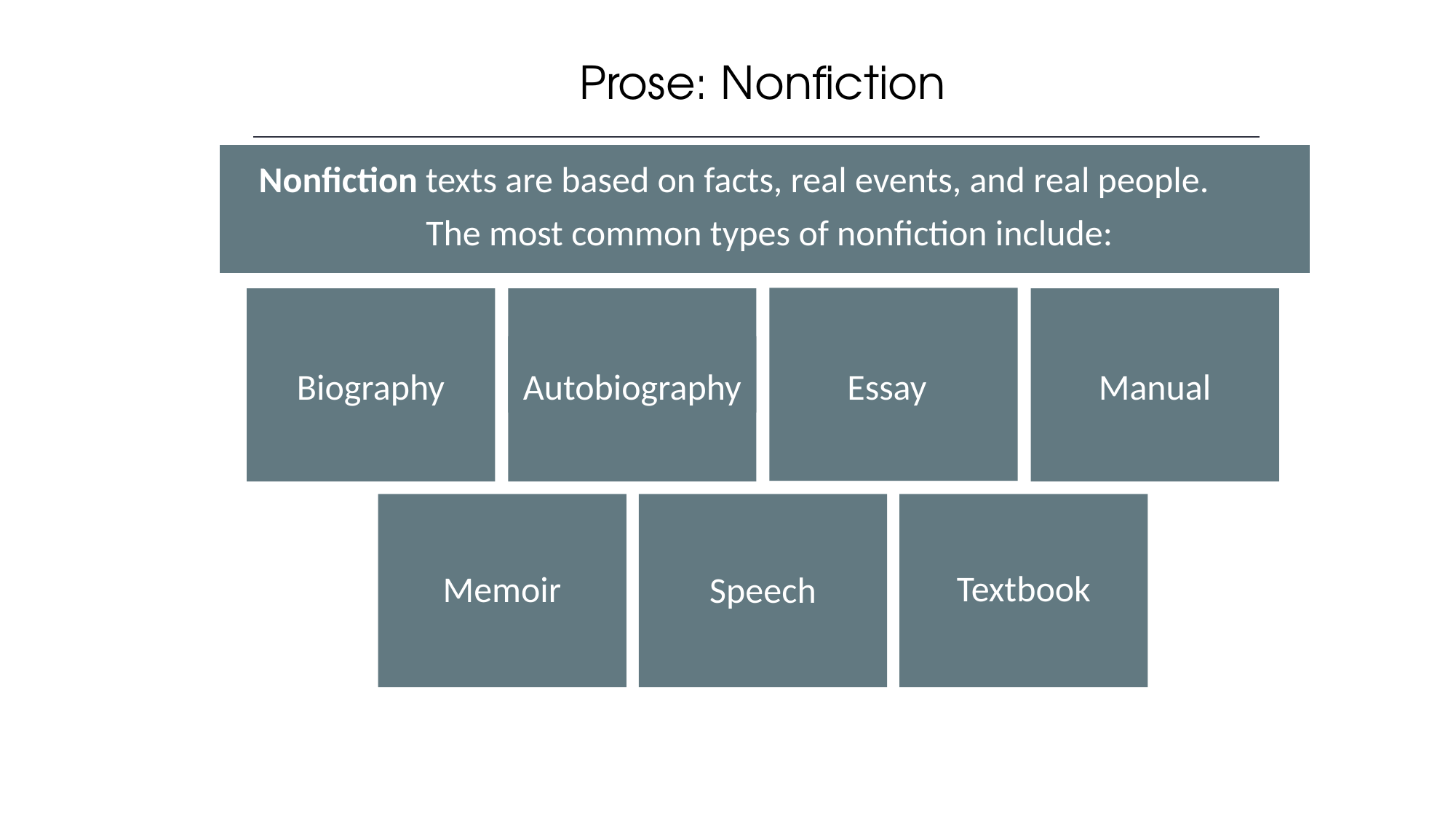

Prose: Nonfiction

Nonfiction texts are based on facts, real events, and real people.
The most common types of nonfiction include:

Essay

Autobiography

Biography

Manual

Textbook

Memoir

Speech
HAWKES LEARNING